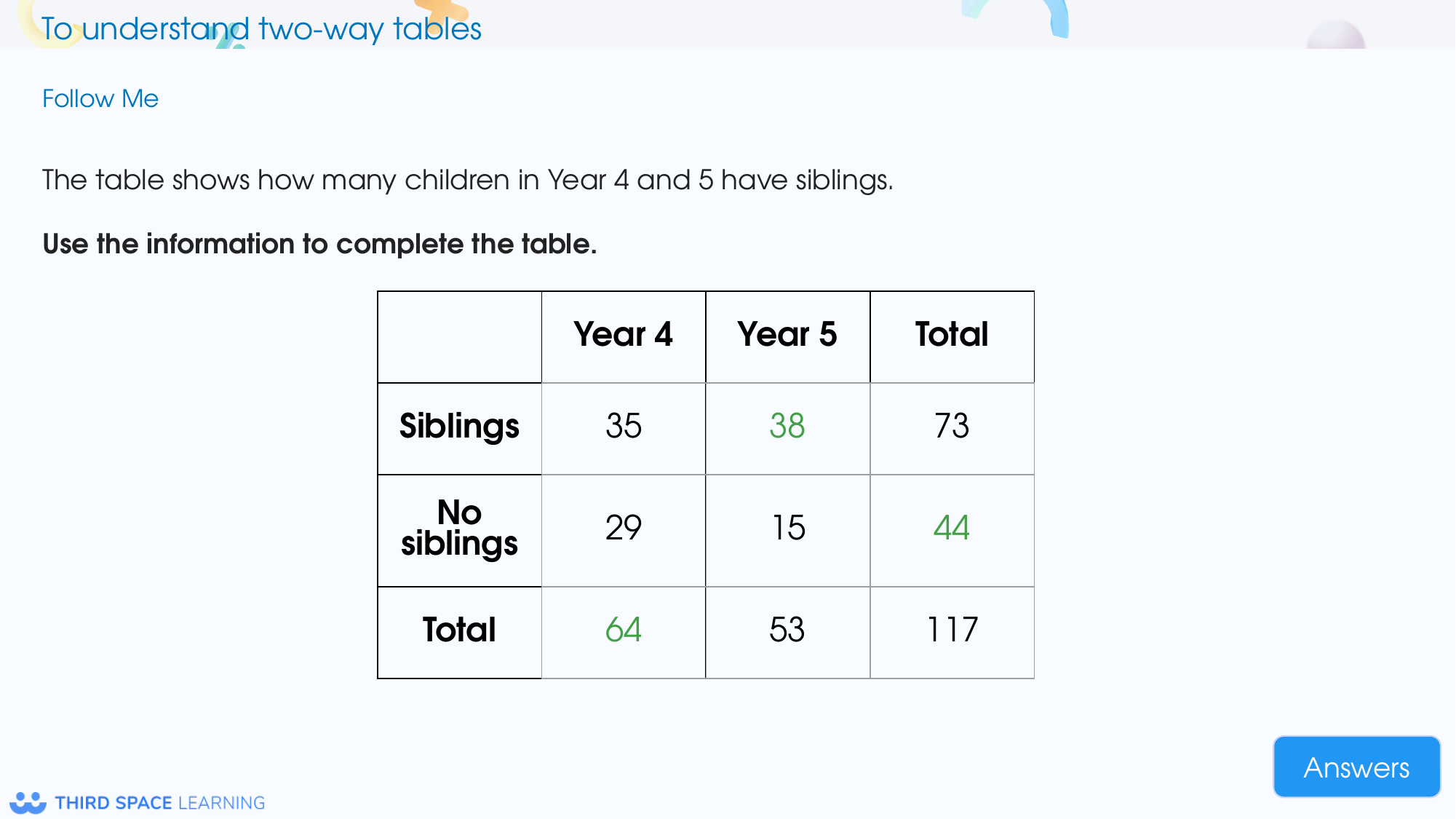

Follow Me
The table shows how many children in Year 4 and 5 have siblings.
Use the information to complete the table.
|  | Year 4 | Year 5 | Total |
| --- | --- | --- | --- |
| Siblings | 35 |  | 73 |
| No siblings | 29 | 15 |  |
| Total |  | 53 | 117 |
|  | 38 |  |
| --- | --- | --- |
|  |  | 44 |
| 64 |  |  |
Answers